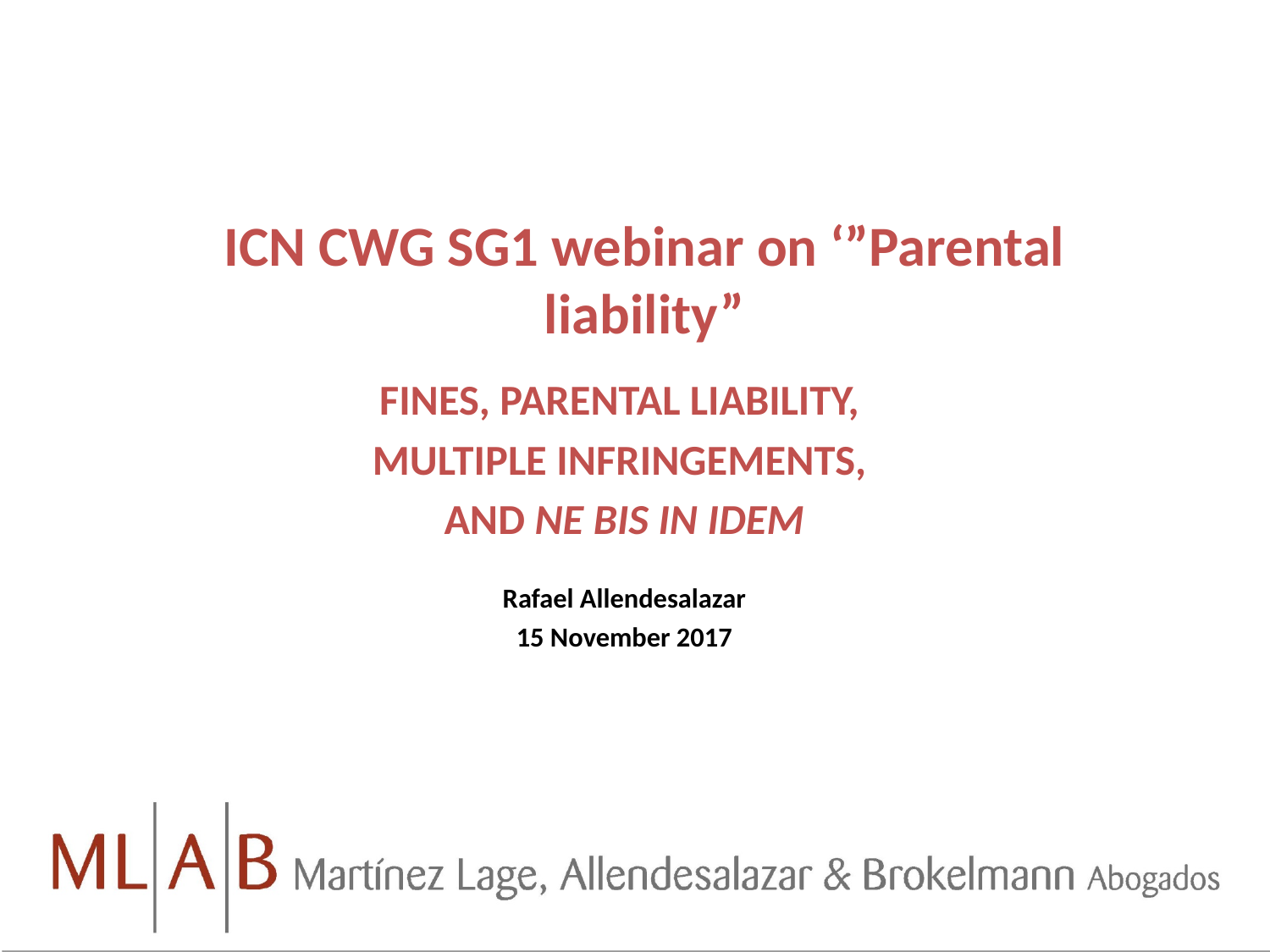

# ICN CWG SG1 webinar on ‘”Parental liability”
FINES, PARENTAL LIABILITY,
MULTIPLE INFRINGEMENTS,
AND NE BIS IN IDEM

Rafael Allendesalazar
15 November 2017